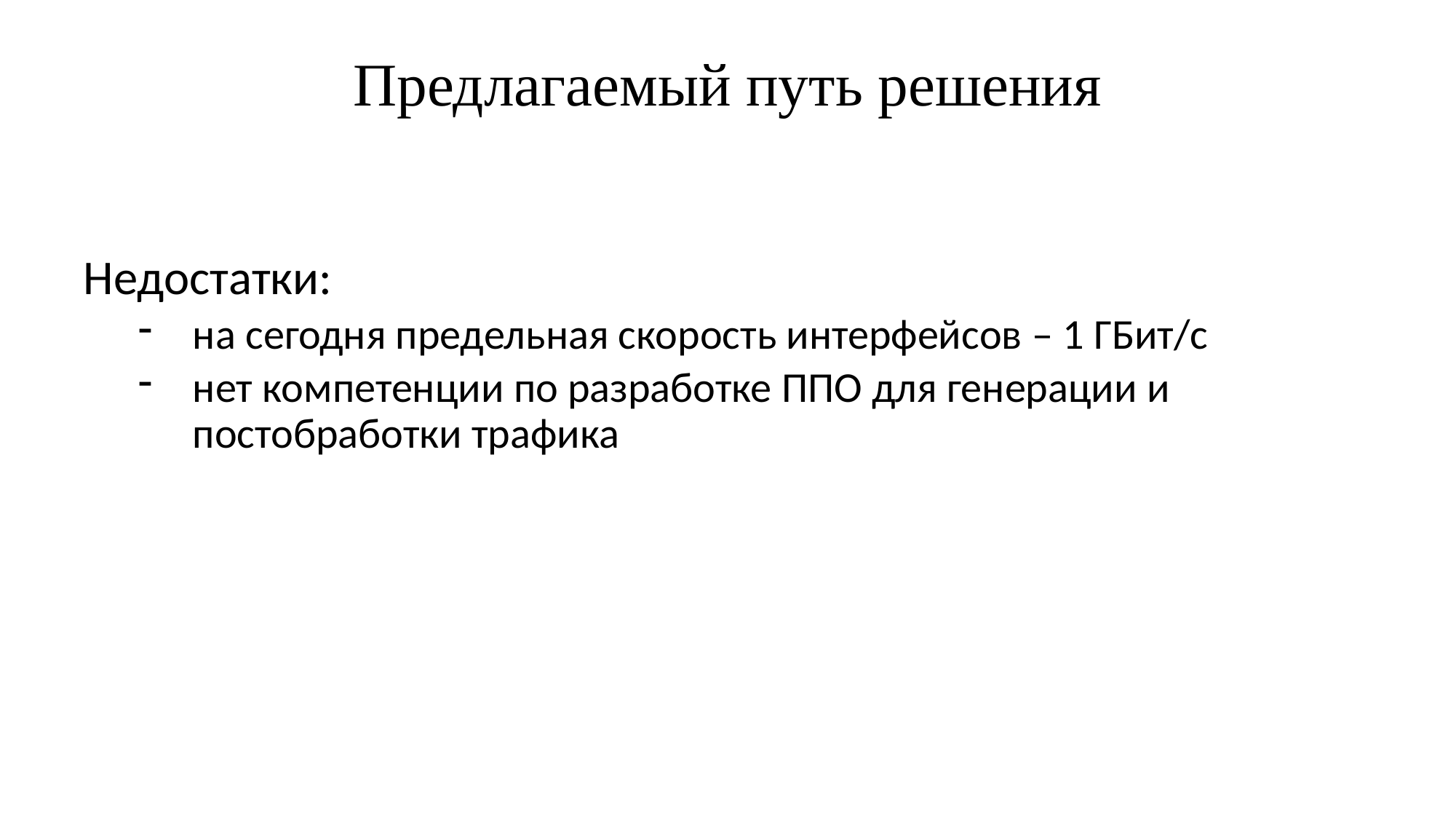

# Предлагаемый путь решения
Недостатки:
на сегодня предельная скорость интерфейсов – 1 ГБит/с
нет компетенции по разработке ППО для генерации и постобработки трафика